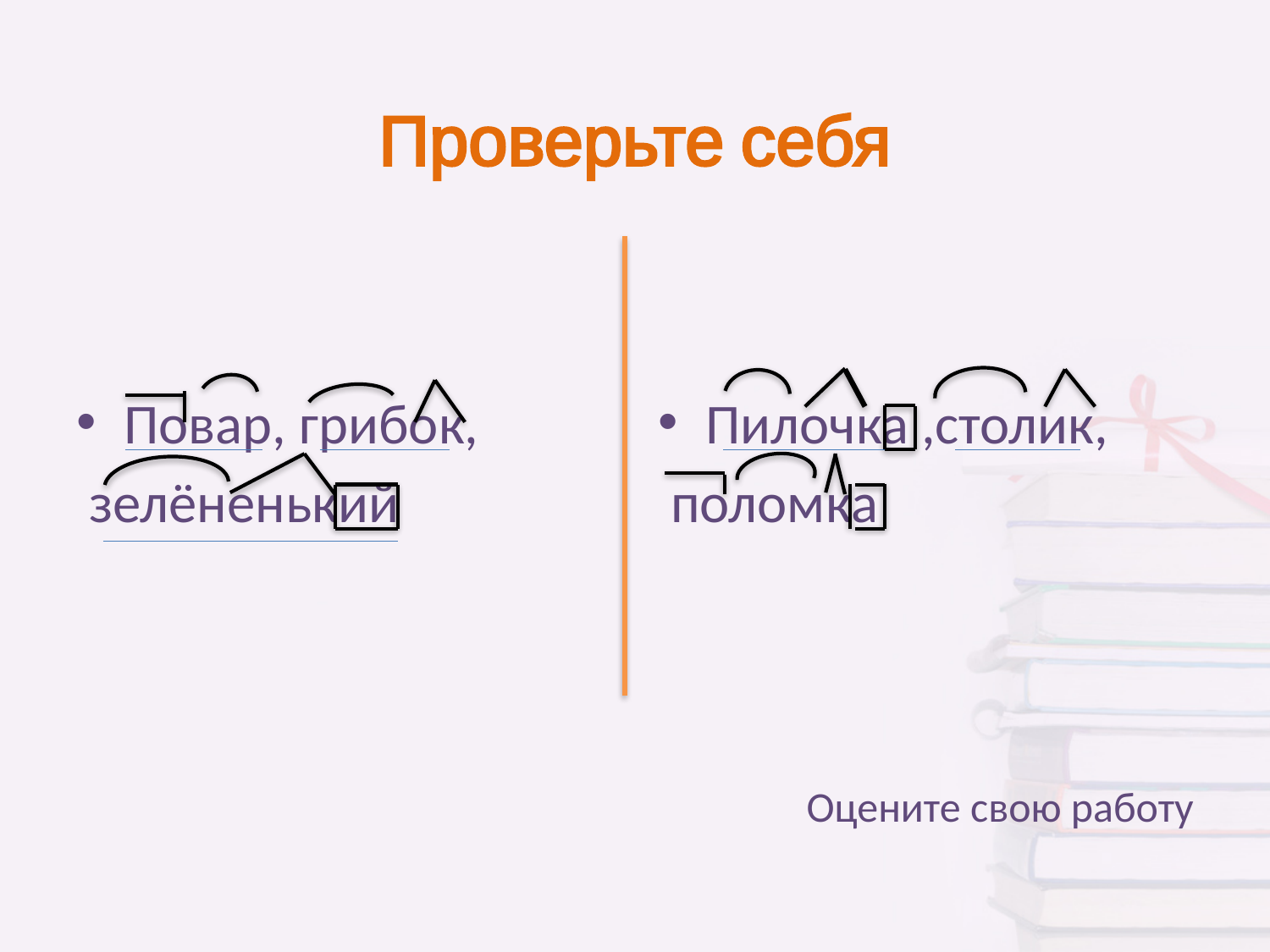

# Проверьте себя

Повар, грибок,
 зелёненький

Пилочка ,столик,
 поломка

Оцените свою работу